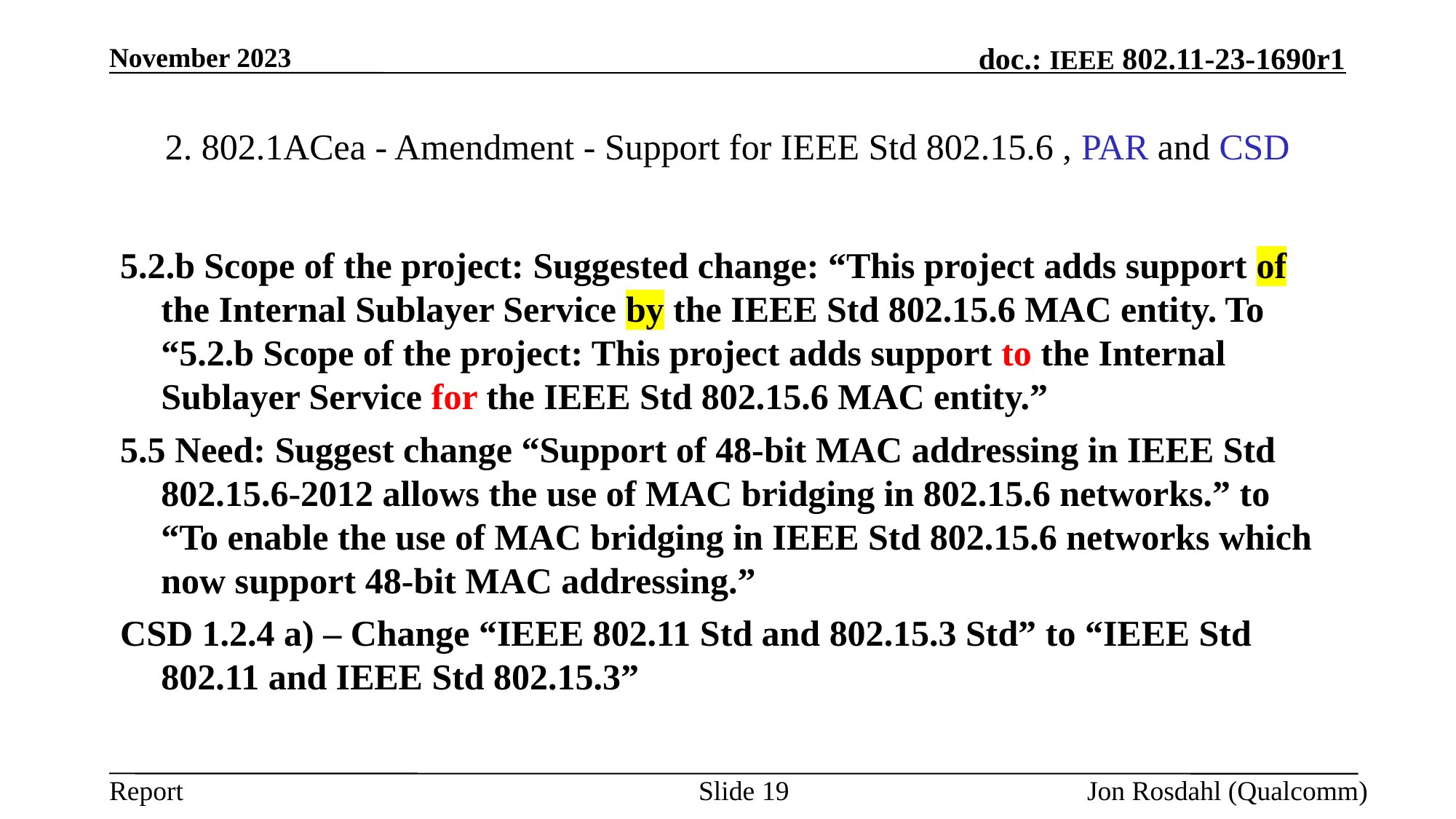

November 2023
# 2. 802.1ACea - Amendment - Support for IEEE Std 802.15.6 , PAR and CSD
5.2.b Scope of the project: Suggested change: “This project adds support of the Internal Sublayer Service by the IEEE Std 802.15.6 MAC entity. To “5.2.b Scope of the project: This project adds support to the Internal Sublayer Service for the IEEE Std 802.15.6 MAC entity.”
5.5 Need: Suggest change “Support of 48-bit MAC addressing in IEEE Std 802.15.6-2012 allows the use of MAC bridging in 802.15.6 networks.” to “To enable the use of MAC bridging in IEEE Std 802.15.6 networks which now support 48-bit MAC addressing.”
CSD 1.2.4 a) – Change “IEEE 802.11 Std and 802.15.3 Std” to “IEEE Std 802.11 and IEEE Std 802.15.3”
Slide 19
Jon Rosdahl (Qualcomm)